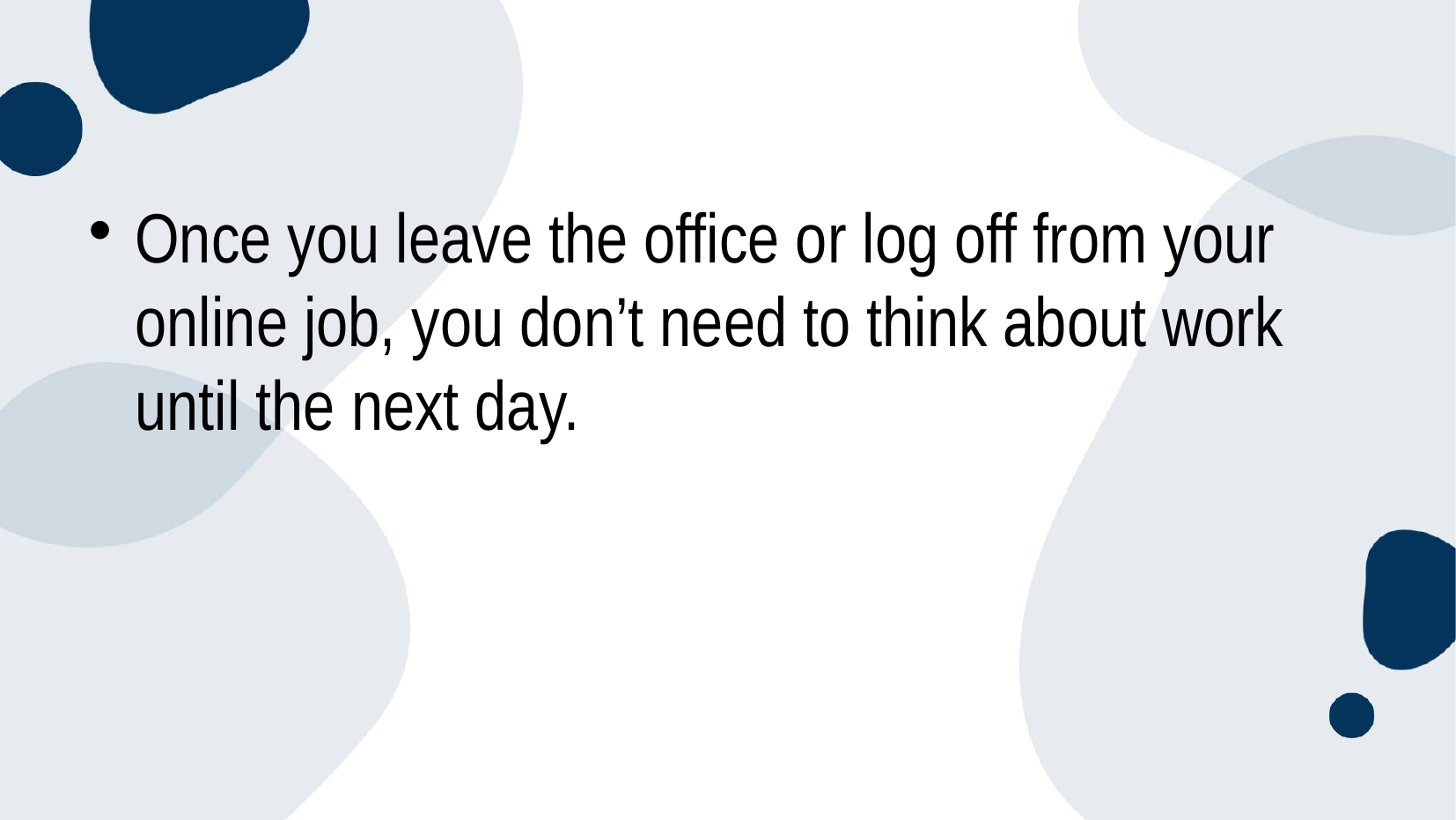

Once you leave the office or log off from your online job, you don’t need to think about work until the next day.